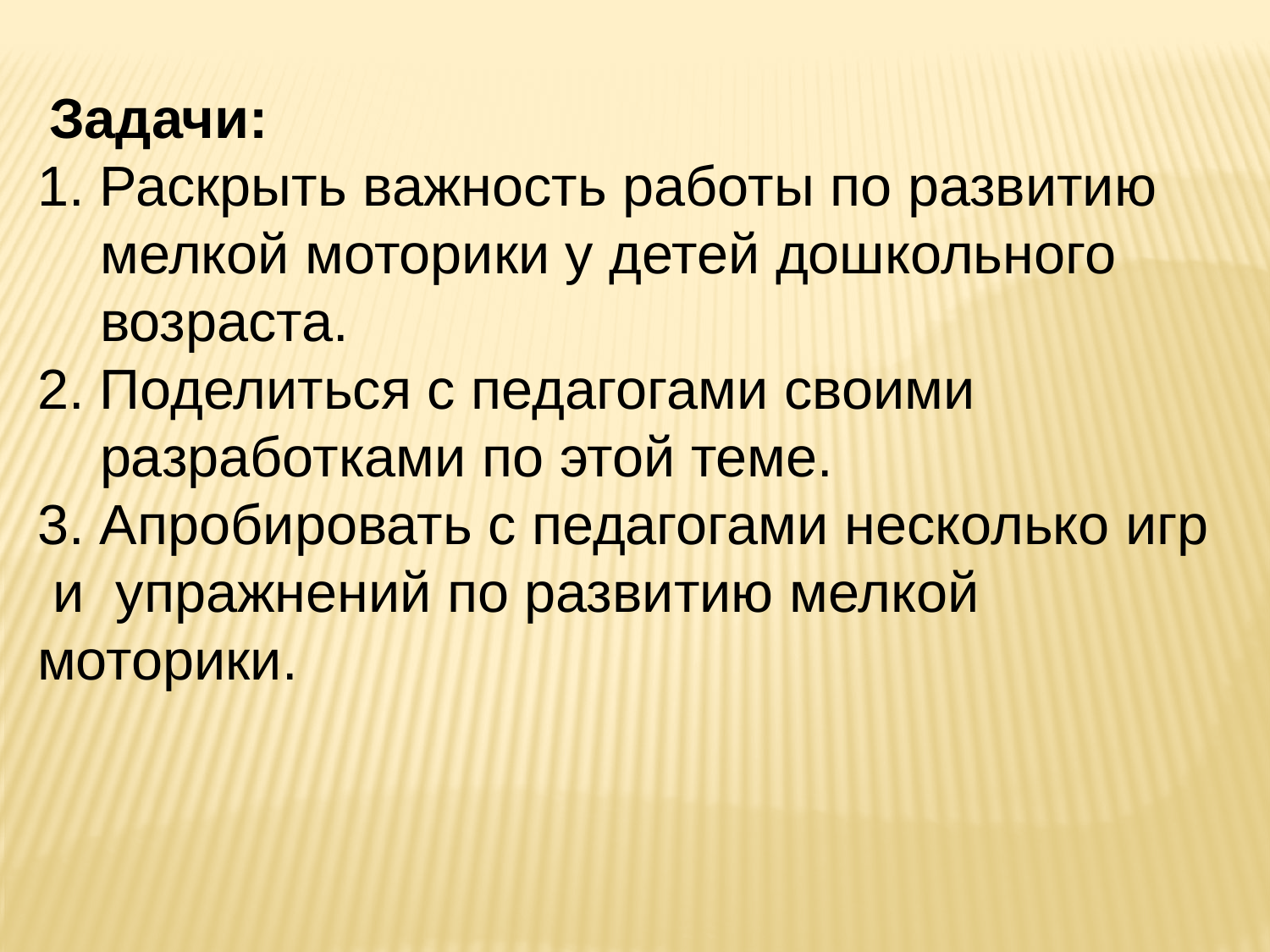

Задачи:
1. Раскрыть важность работы по развитию
    мелкой моторики у детей дошкольного
    возраста.
2. Поделиться с педагогами своими
    разработками по этой теме.
3. Апробировать с педагогами несколько игр  и  упражнений по развитию мелкой    моторики.